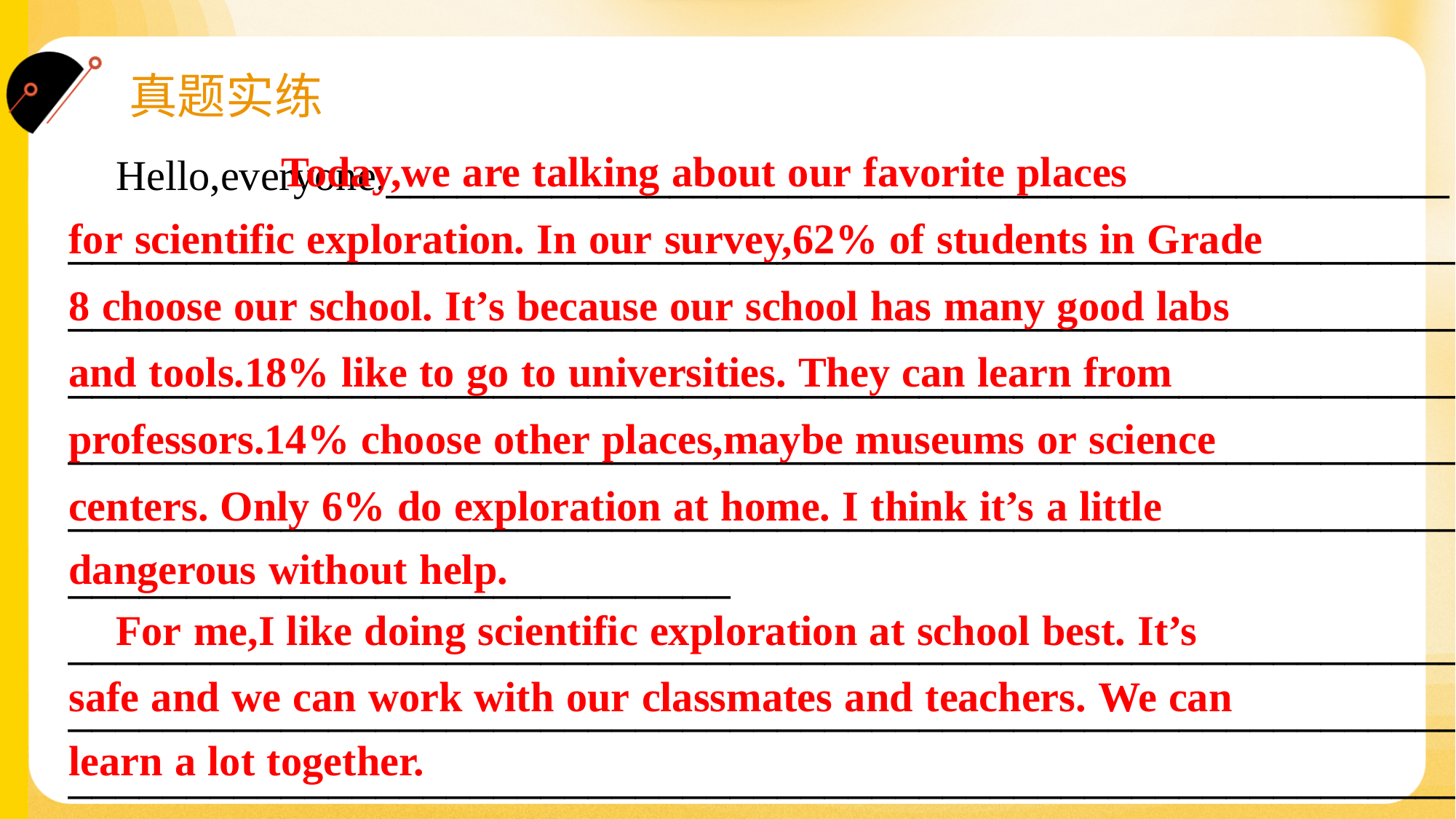

Today,we are talking about our favorite places
for scientific exploration. In our survey,62% of students in Grade
8 choose our school. It’s because our school has many good labs
and tools.18% like to go to universities. They can learn from
professors.14% choose other places,maybe museums or science
centers. Only 6% do exploration at home. I think it’s a little
dangerous without help.
    Hello,everyone._____________________________________________
______________________________________________________________
______________________________________________________________
______________________________________________________________
______________________________________________________________
______________________________________________________________
____________________________
______________________________________________________________
______________________________________________________________
______________________________________________________________

    For me,I like doing scientific exploration at school best. It’s
safe and we can work with our classmates and teachers. We can
learn a lot together.